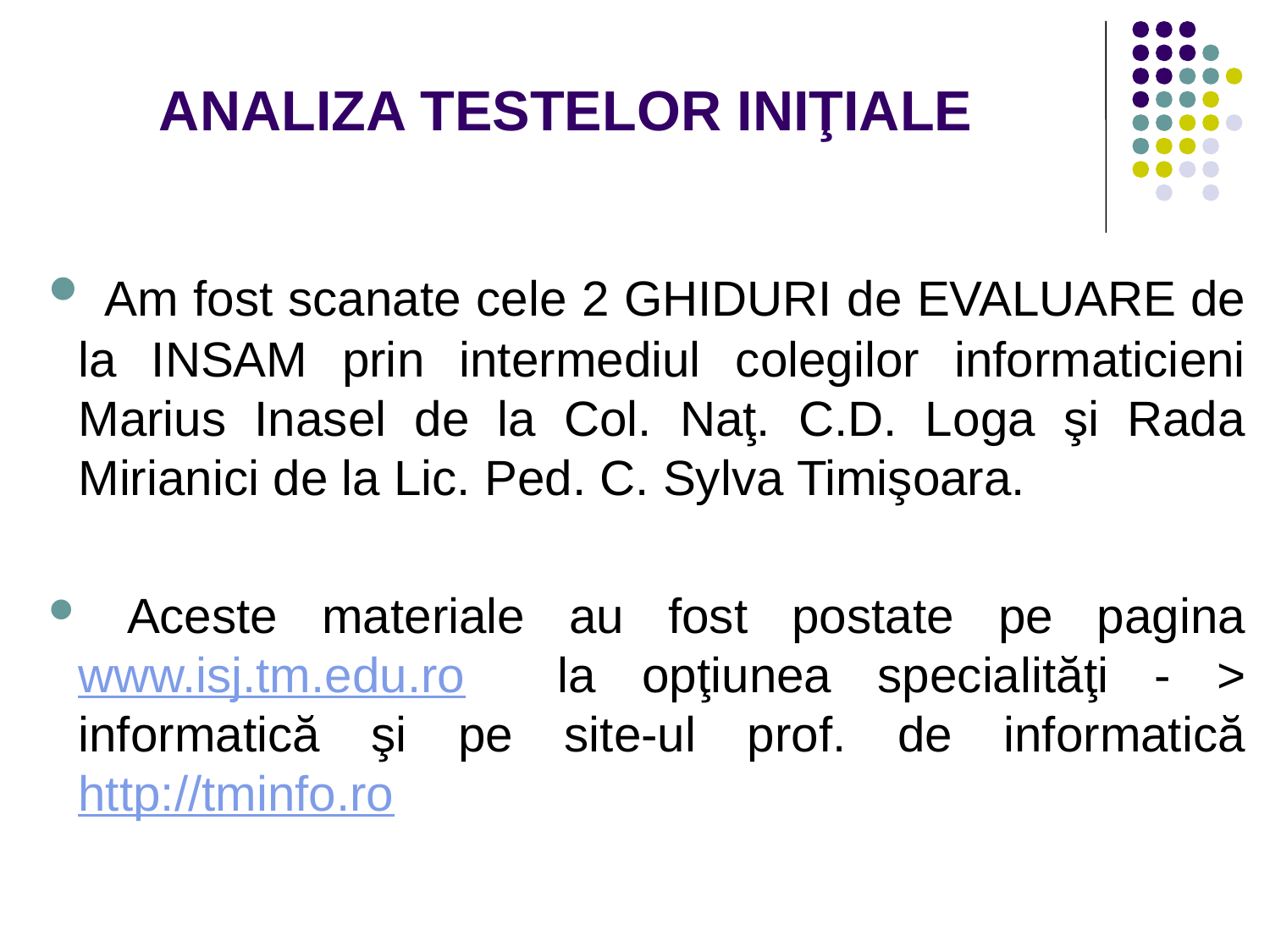

# ANALIZA TESTELOR INIŢIALE
 Am fost scanate cele 2 GHIDURI de EVALUARE de la INSAM prin intermediul colegilor informaticieni Marius Inasel de la Col. Naţ. C.D. Loga şi Rada Mirianici de la Lic. Ped. C. Sylva Timişoara.

 Aceste materiale au fost postate pe pagina www.isj.tm.edu.ro  la opţiunea specialităţi - > informatică şi pe site-ul prof. de informatică http://tminfo.ro